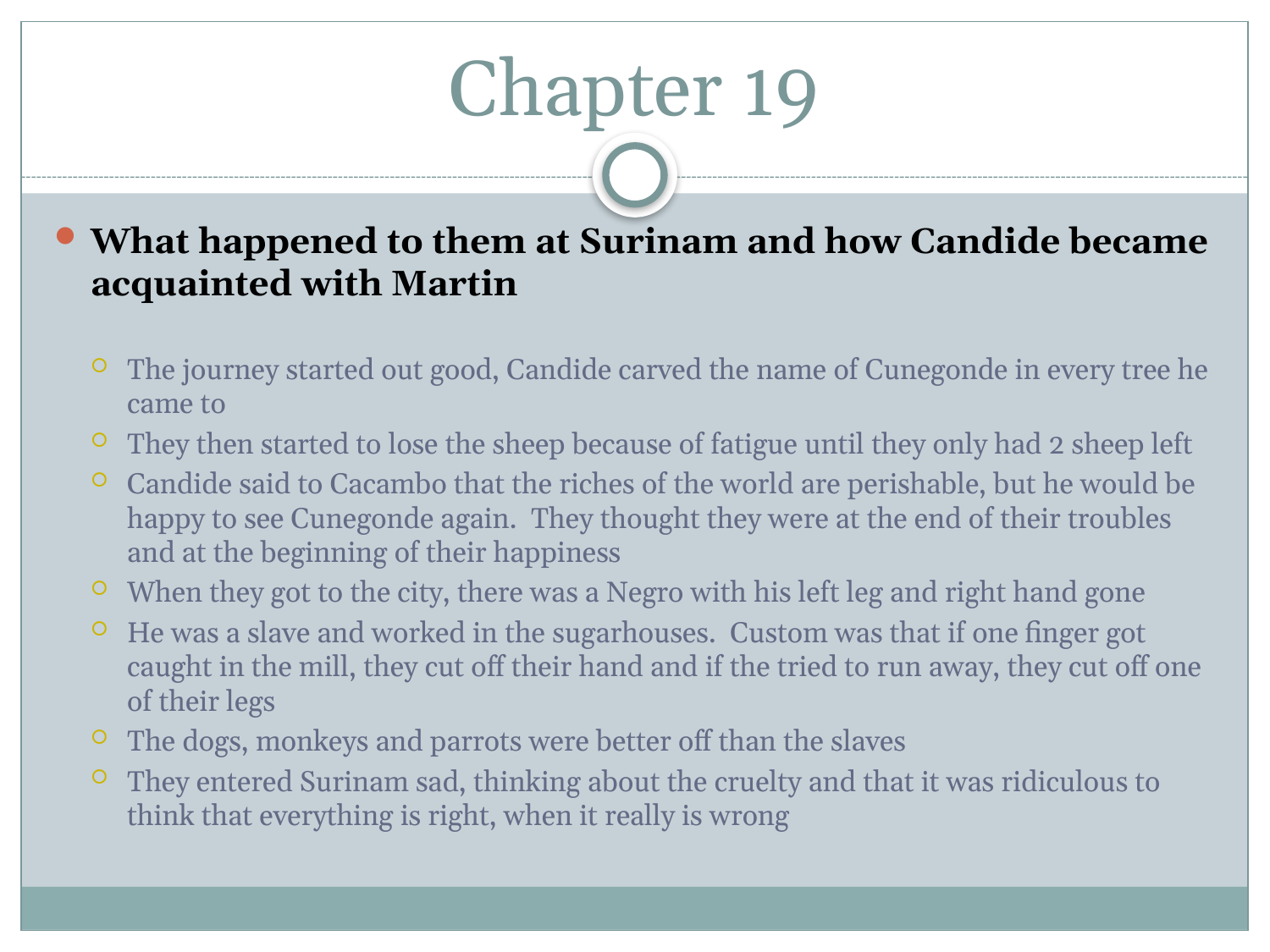

# Chapter 19
What happened to them at Surinam and how Candide became acquainted with Martin
The journey started out good, Candide carved the name of Cunegonde in every tree he came to
They then started to lose the sheep because of fatigue until they only had 2 sheep left
Candide said to Cacambo that the riches of the world are perishable, but he would be happy to see Cunegonde again.  They thought they were at the end of their troubles and at the beginning of their happiness
When they got to the city, there was a Negro with his left leg and right hand gone
He was a slave and worked in the sugarhouses.  Custom was that if one finger got caught in the mill, they cut off their hand and if the tried to run away, they cut off one of their legs
The dogs, monkeys and parrots were better off than the slaves
They entered Surinam sad, thinking about the cruelty and that it was ridiculous to think that everything is right, when it really is wrong